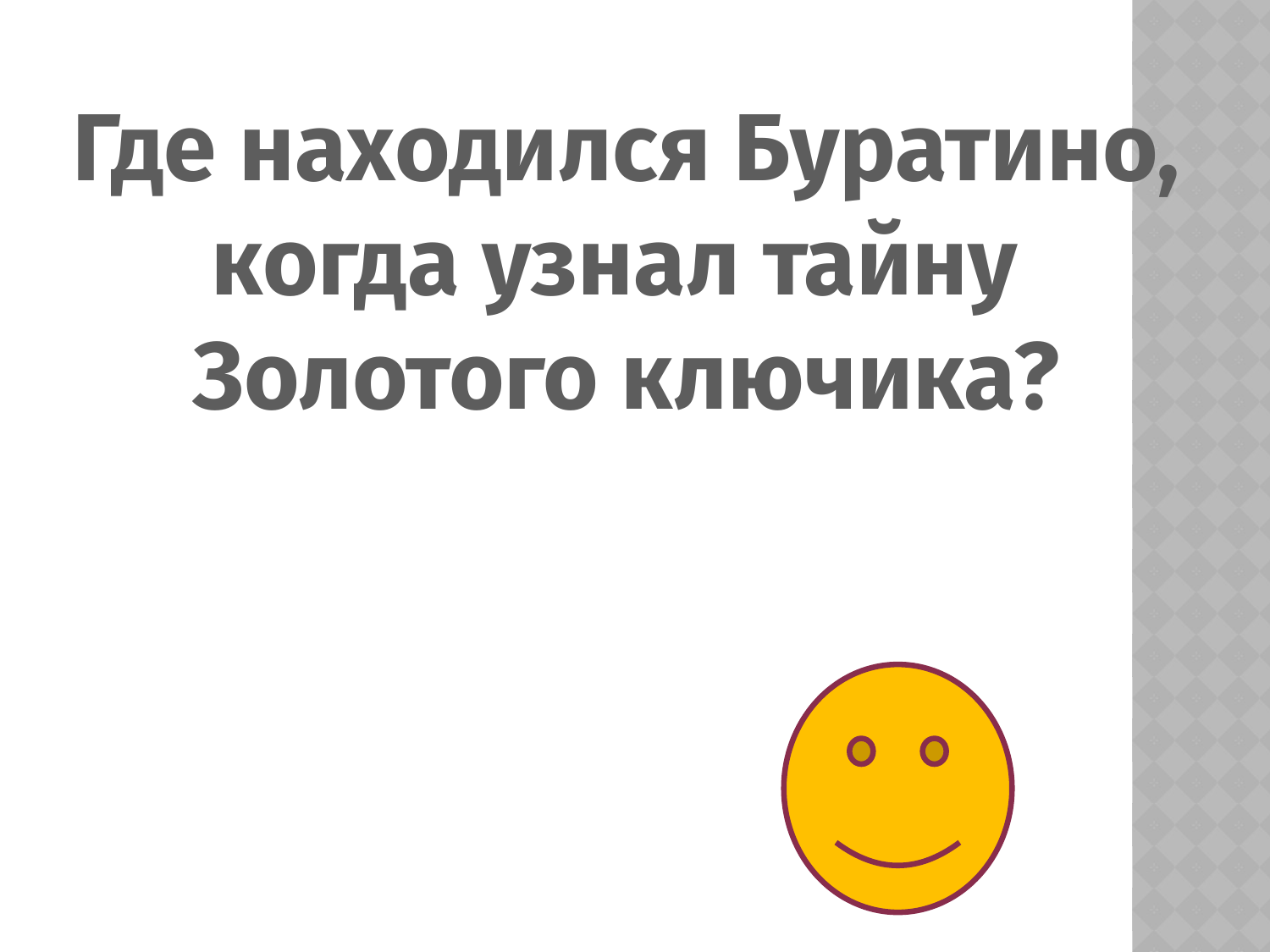

Где находился Буратино,
когда узнал тайну
Золотого ключика?